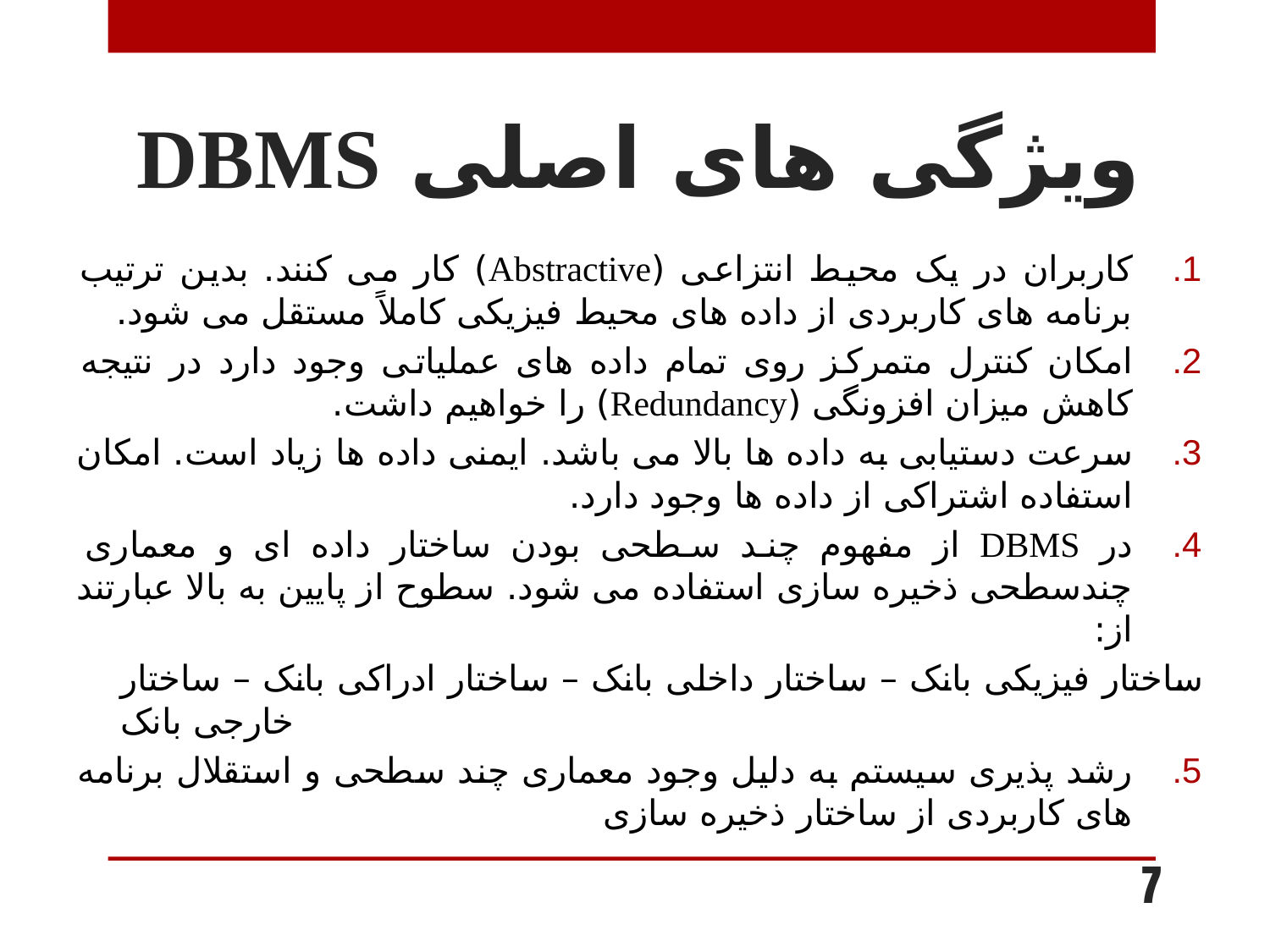

# ویژگی های اصلی DBMS
کاربران در یک محیط انتزاعی (Abstractive) کار می کنند. بدین ترتیب برنامه های کاربردی از داده های محیط فیزیکی کاملاً مستقل می شود.
امکان کنترل متمرکز روی تمام داده های عملیاتی وجود دارد در نتیجه کاهش میزان افزونگی (Redundancy) را خواهیم داشت.
سرعت دستیابی به داده ها بالا می باشد. ایمنی داده ها زیاد است. امکان استفاده اشتراکی از داده ها وجود دارد.
در DBMS از مفهوم چند سطحی بودن ساختار داده ای و معماری چندسطحی ذخیره سازی استفاده می شود. سطوح از پایین به بالا عبارتند از:
ساختار فیزیکی بانک – ساختار داخلی بانک – ساختار ادراکی بانک – ساختار خارجی بانک
رشد پذیری سیستم به دلیل وجود معماری چند سطحی و استقلال برنامه های کاربردی از ساختار ذخیره سازی
7